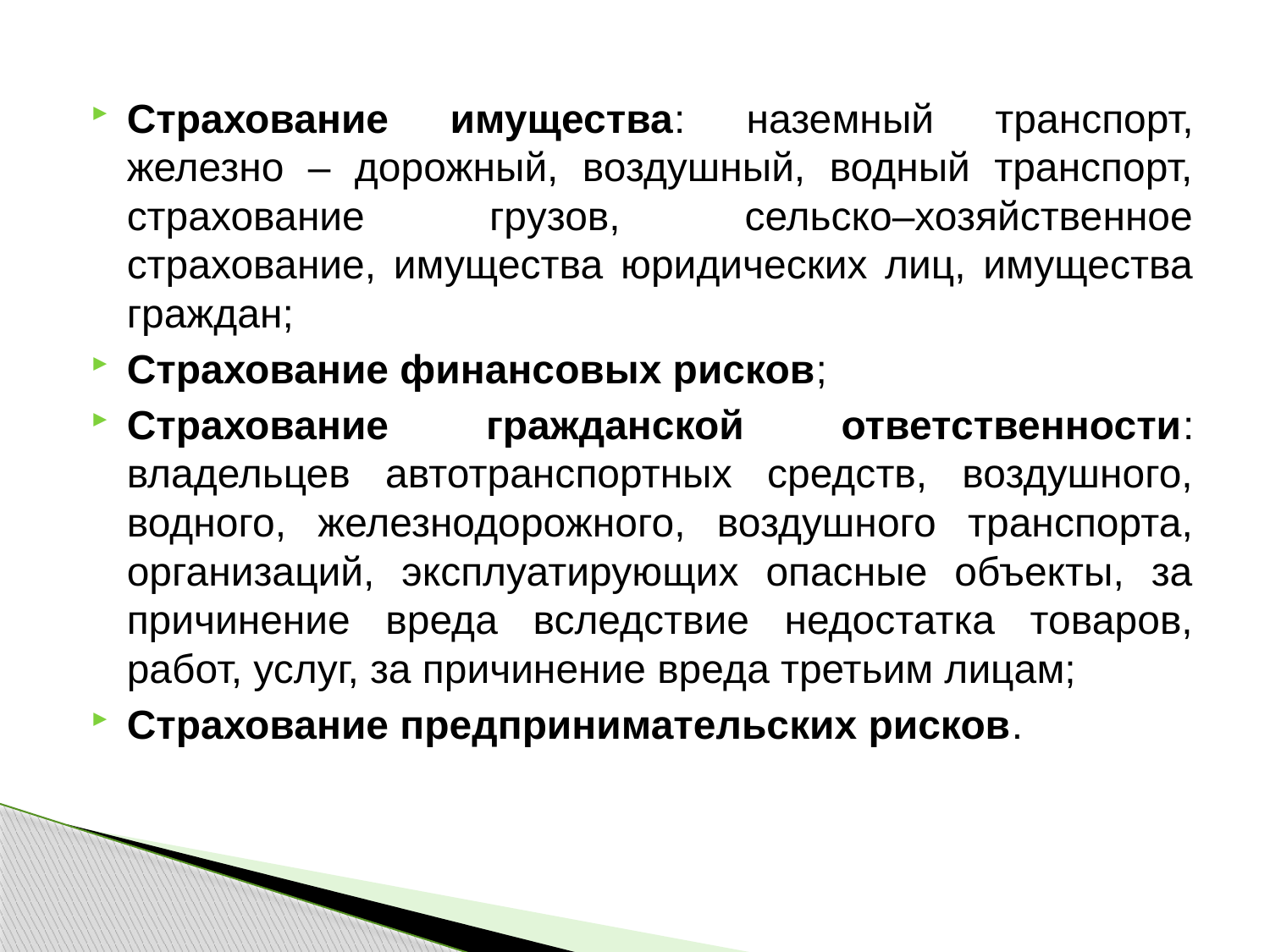

Страхование имущества: наземный транспорт, железно – дорожный, воздушный, водный транспорт, страхование грузов, сельско–хозяйственное страхование, имущества юридических лиц, имущества граждан;
Страхование финансовых рисков;
Страхование гражданской ответственности: владельцев автотранспортных средств, воздушного, водного, железнодорожного, воздушного транспорта, организаций, эксплуатирующих опасные объекты, за причинение вреда вследствие недостатка товаров, работ, услуг, за причинение вреда третьим лицам;
Страхование предпринимательских рисков.